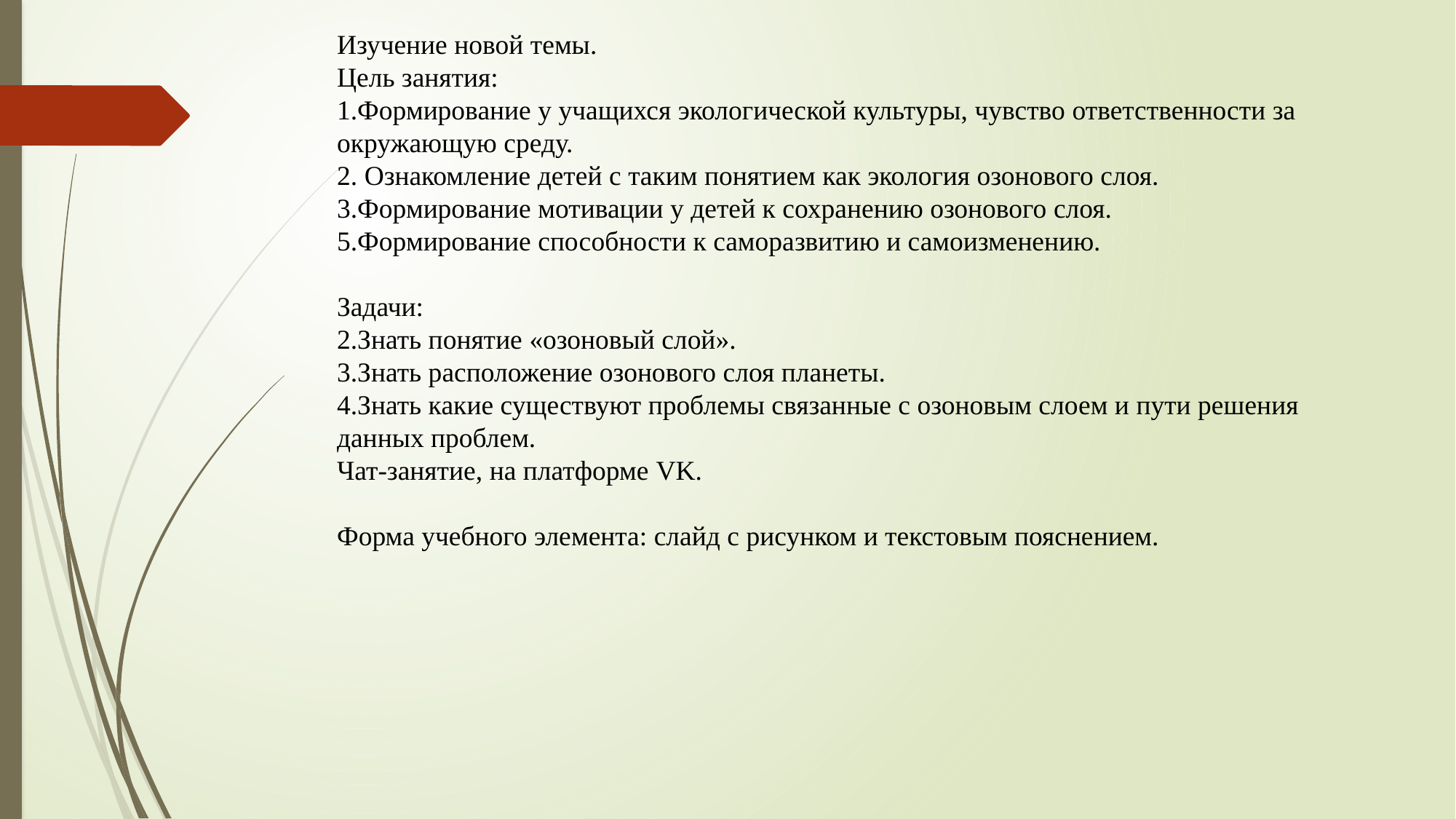

Изучение новой темы.
Цель занятия:
1.Формирование у учащихся экологической культуры, чувство ответственности за окружающую среду.
2. Ознакомление детей с таким понятием как экология озонового слоя.
3.Формирование мотивации у детей к сохранению озонового слоя.
5.Формирование способности к саморазвитию и самоизменению.

Задачи:
2.Знать понятие «озоновый слой».
3.Знать расположение озонового слоя планеты.
4.Знать какие существуют проблемы связанные с озоновым слоем и пути решения данных проблем.
Чат-занятие, на платформе VK.

Форма учебного элемента: слайд с рисунком и текстовым пояснением.